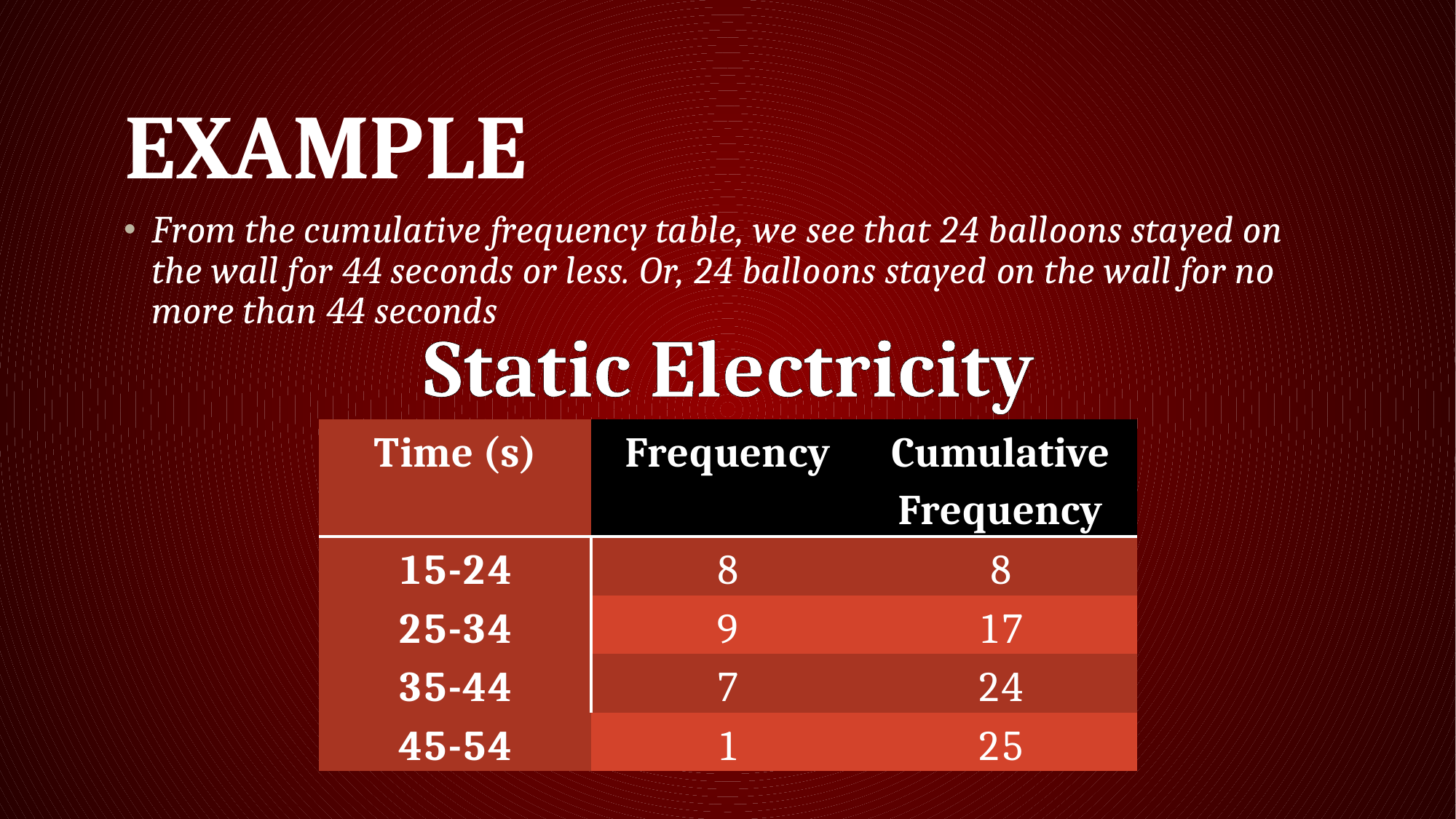

# Example
From the cumulative frequency table, we see that 24 balloons stayed on the wall for 44 seconds or less. Or, 24 balloons stayed on the wall for no more than 44 seconds
Static Electricity
| Time (s) | Frequency | Cumulative Frequency |
| --- | --- | --- |
| 15-24 | 8 | 8 |
| 25-34 | 9 | 17 |
| 35-44 | 7 | 24 |
| 45-54 | 1 | 25 |